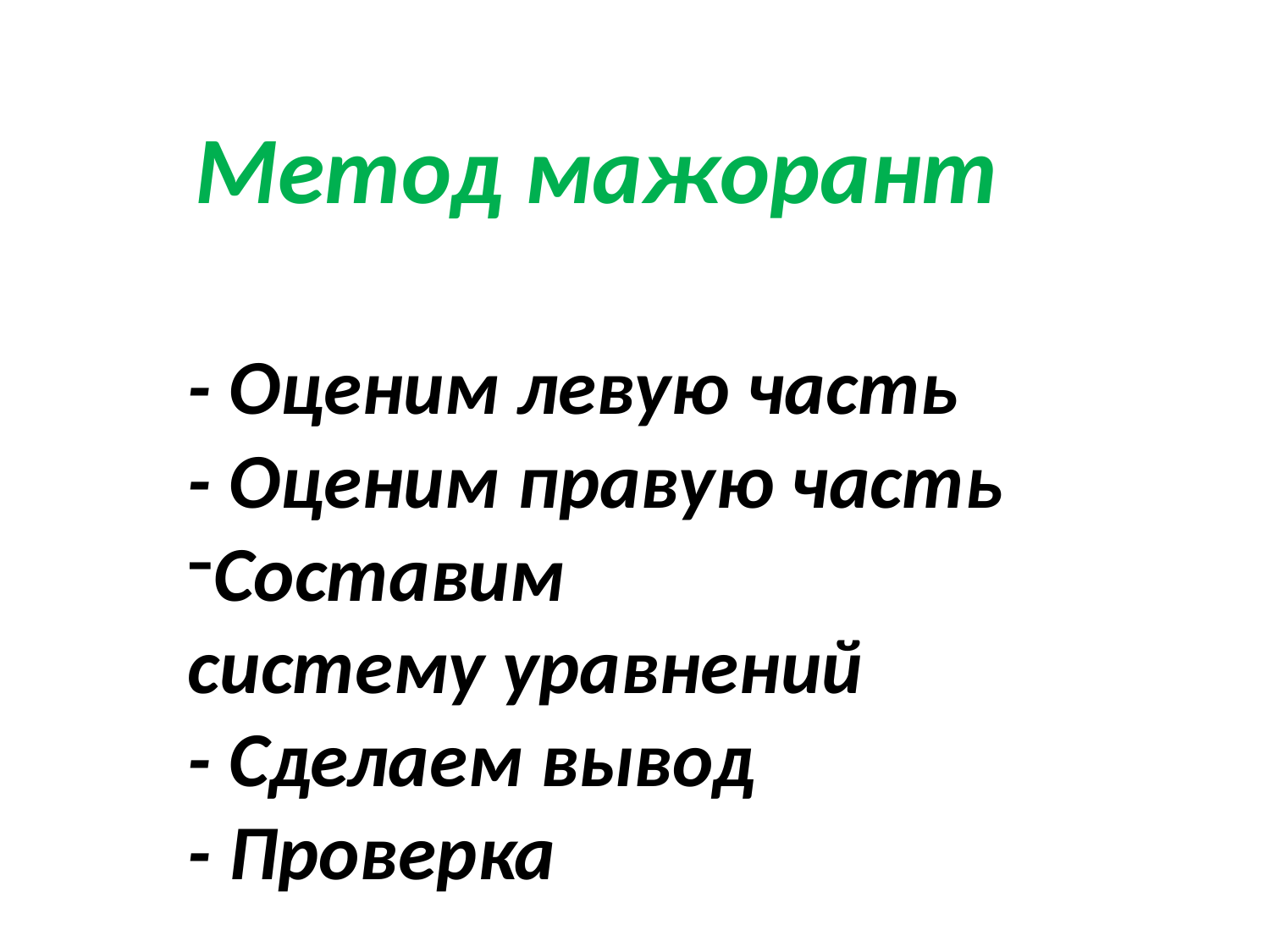

Метод мажорант

- Оценим левую часть
- Оценим правую часть
Составим
систему уравнений
- Сделаем вывод
- Проверка